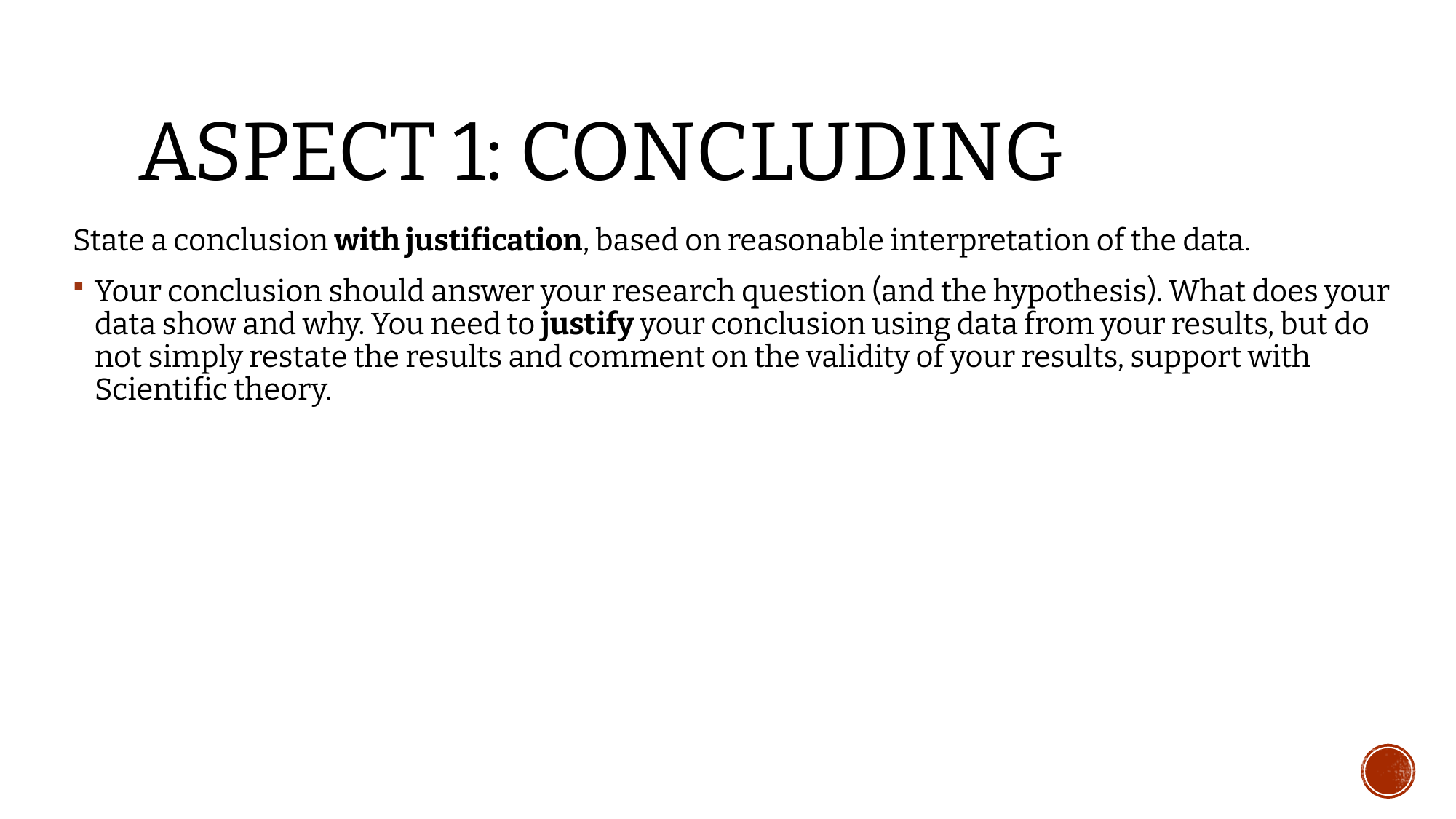

# Aspect 1: concluding
State a conclusion with justification, based on reasonable interpretation of the data.
Your conclusion should answer your research question (and the hypothesis). What does your data show and why. You need to justify your conclusion using data from your results, but do not simply restate the results and comment on the validity of your results, support with Scientific theory.